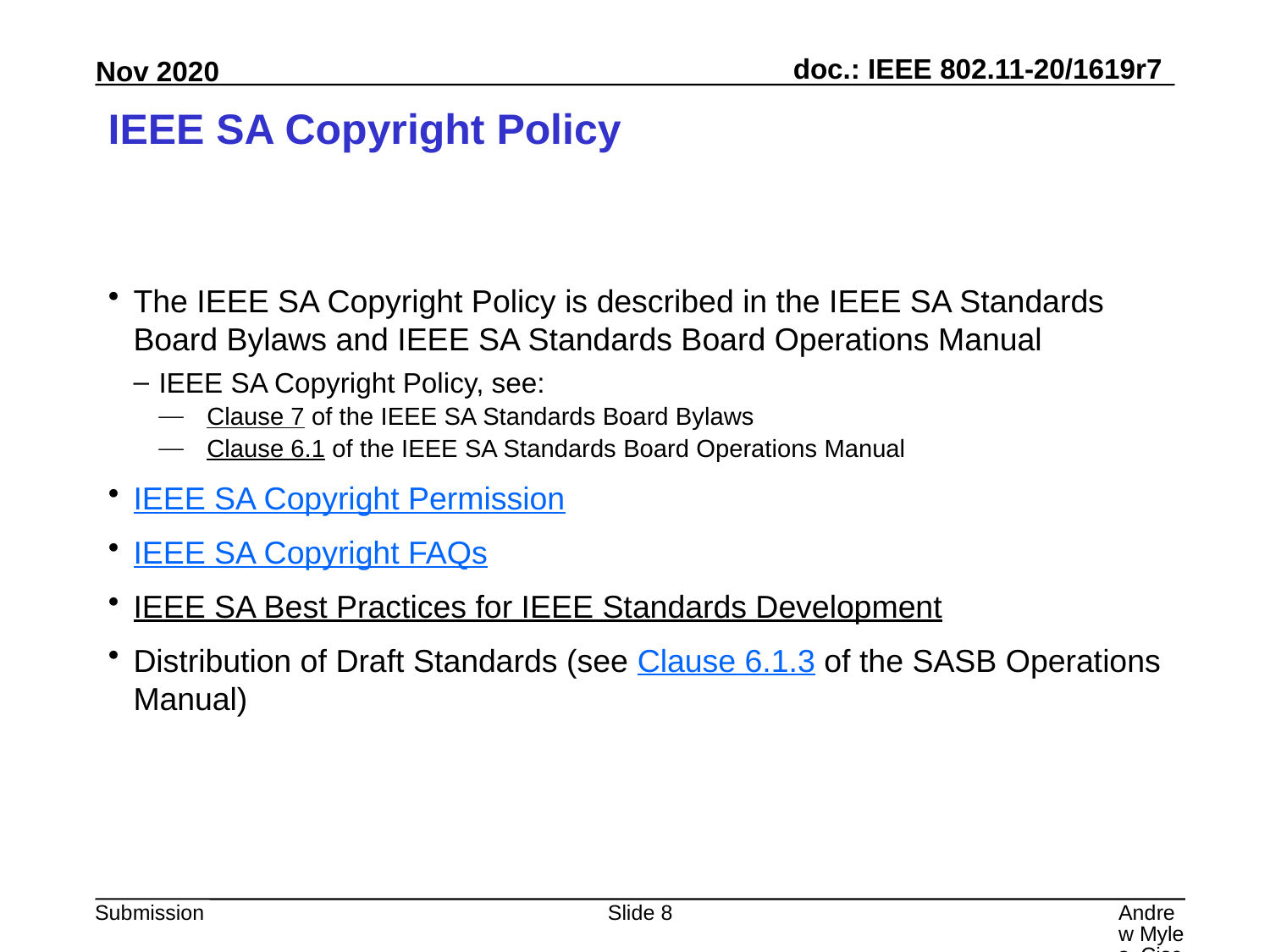

# IEEE SA Copyright Policy
The IEEE SA Copyright Policy is described in the IEEE SA Standards Board Bylaws and IEEE SA Standards Board Operations Manual
IEEE SA Copyright Policy, see:
Clause 7 of the IEEE SA Standards Board Bylaws
Clause 6.1 of the IEEE SA Standards Board Operations Manual
IEEE SA Copyright Permission
IEEE SA Copyright FAQs
IEEE SA Best Practices for IEEE Standards Development
Distribution of Draft Standards (see Clause 6.1.3 of the SASB Operations Manual)
8
Andrew Myles, Cisco